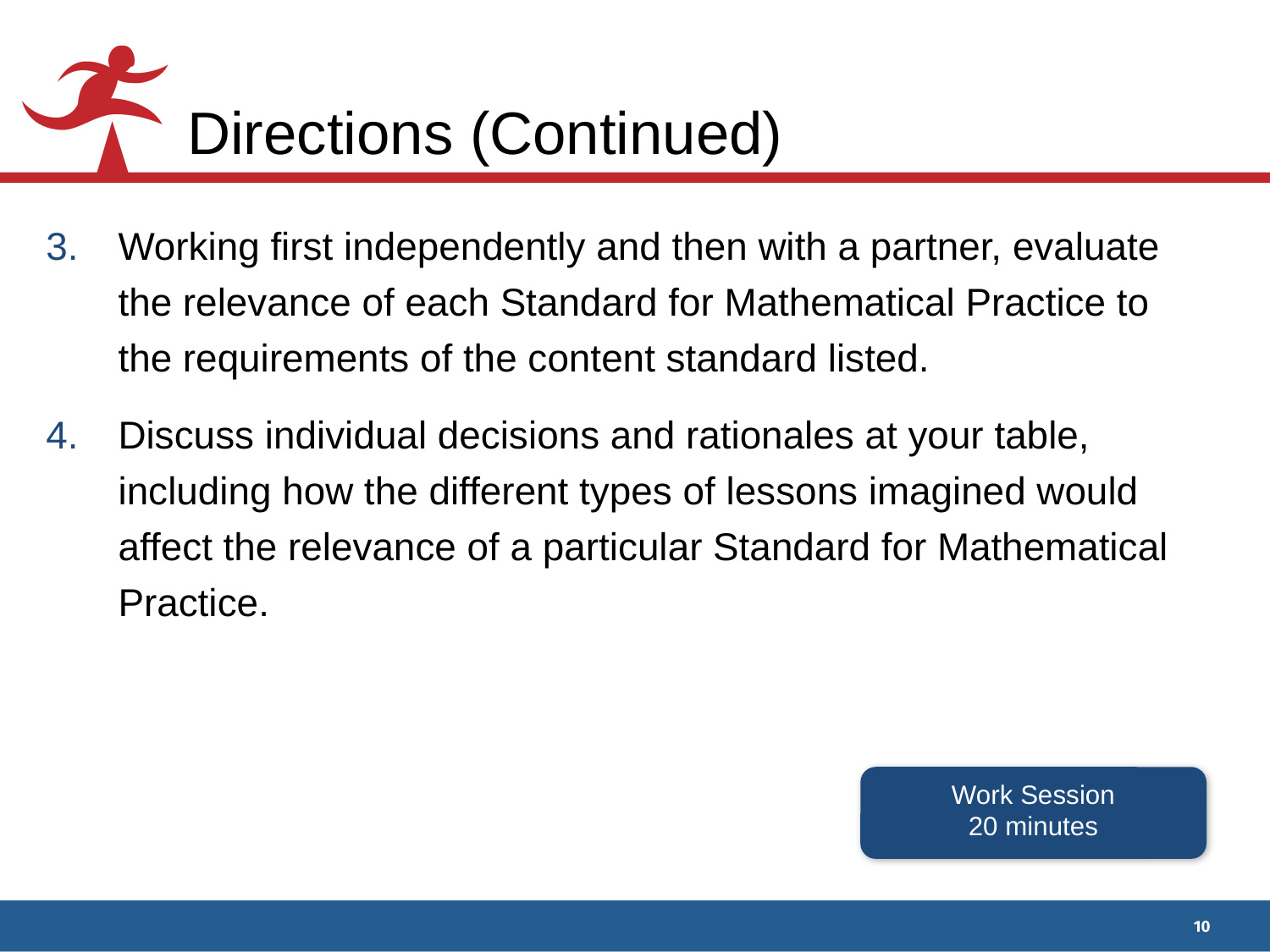

# Directions (Continued)
Working first independently and then with a partner, evaluate the relevance of each Standard for Mathematical Practice to the requirements of the content standard listed.
Discuss individual decisions and rationales at your table, including how the different types of lessons imagined would affect the relevance of a particular Standard for Mathematical Practice.

Work Session
20 minutes